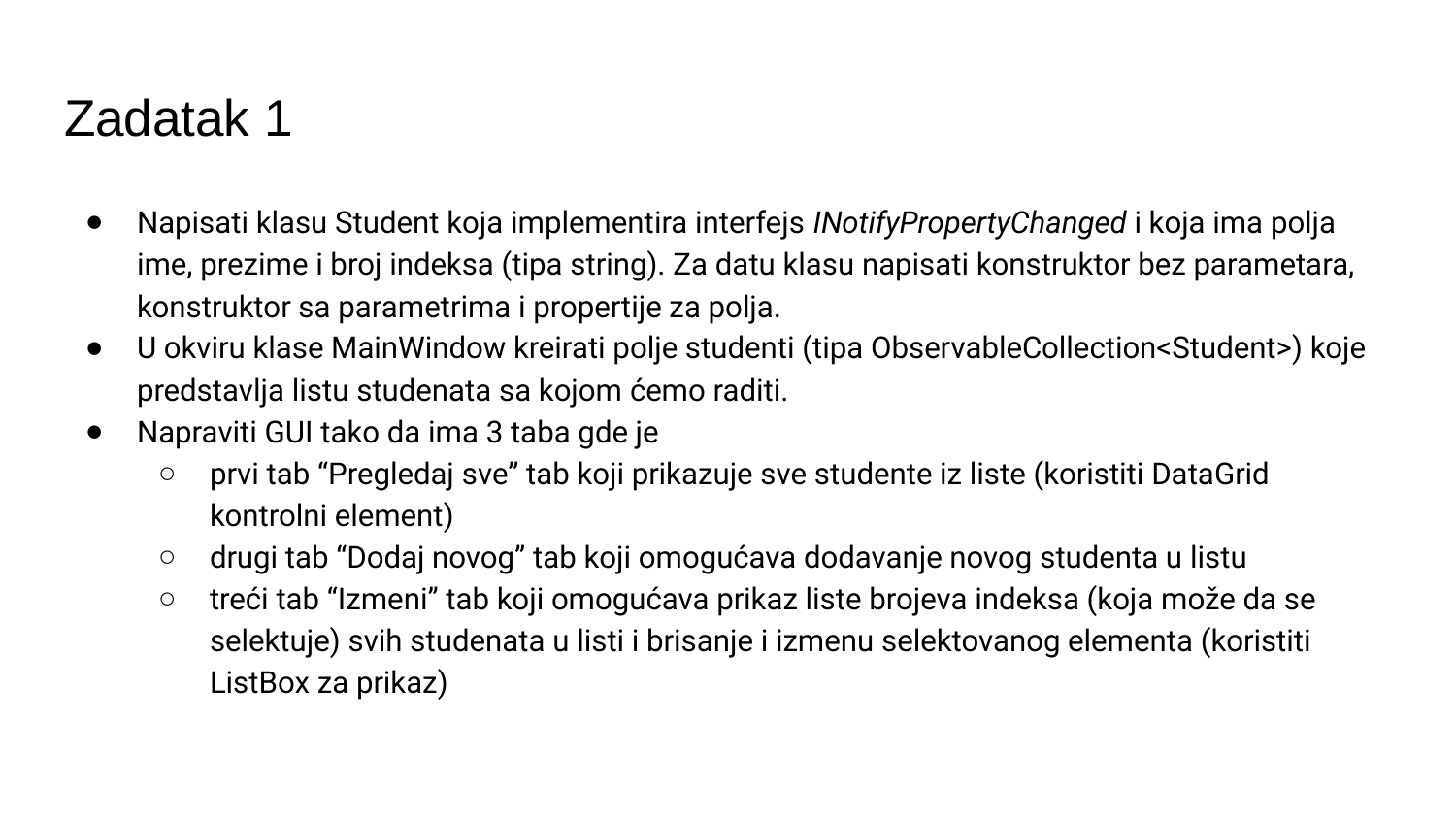

# Zadatak 1
Napisati klasu Student koja implementira interfejs INotifyPropertyChanged i koja ima polja ime, prezime i broj indeksa (tipa string). Za datu klasu napisati konstruktor bez parametara, konstruktor sa parametrima i propertije za polja.
U okviru klase MainWindow kreirati polje studenti (tipa ObservableCollection<Student>) koje predstavlja listu studenata sa kojom ćemo raditi.
Napraviti GUI tako da ima 3 taba gde je
prvi tab “Pregledaj sve” tab koji prikazuje sve studente iz liste (koristiti DataGrid kontrolni element)
drugi tab “Dodaj novog” tab koji omogućava dodavanje novog studenta u listu
treći tab “Izmeni” tab koji omogućava prikaz liste brojeva indeksa (koja može da se selektuje) svih studenata u listi i brisanje i izmenu selektovanog elementa (koristiti ListBox za prikaz)